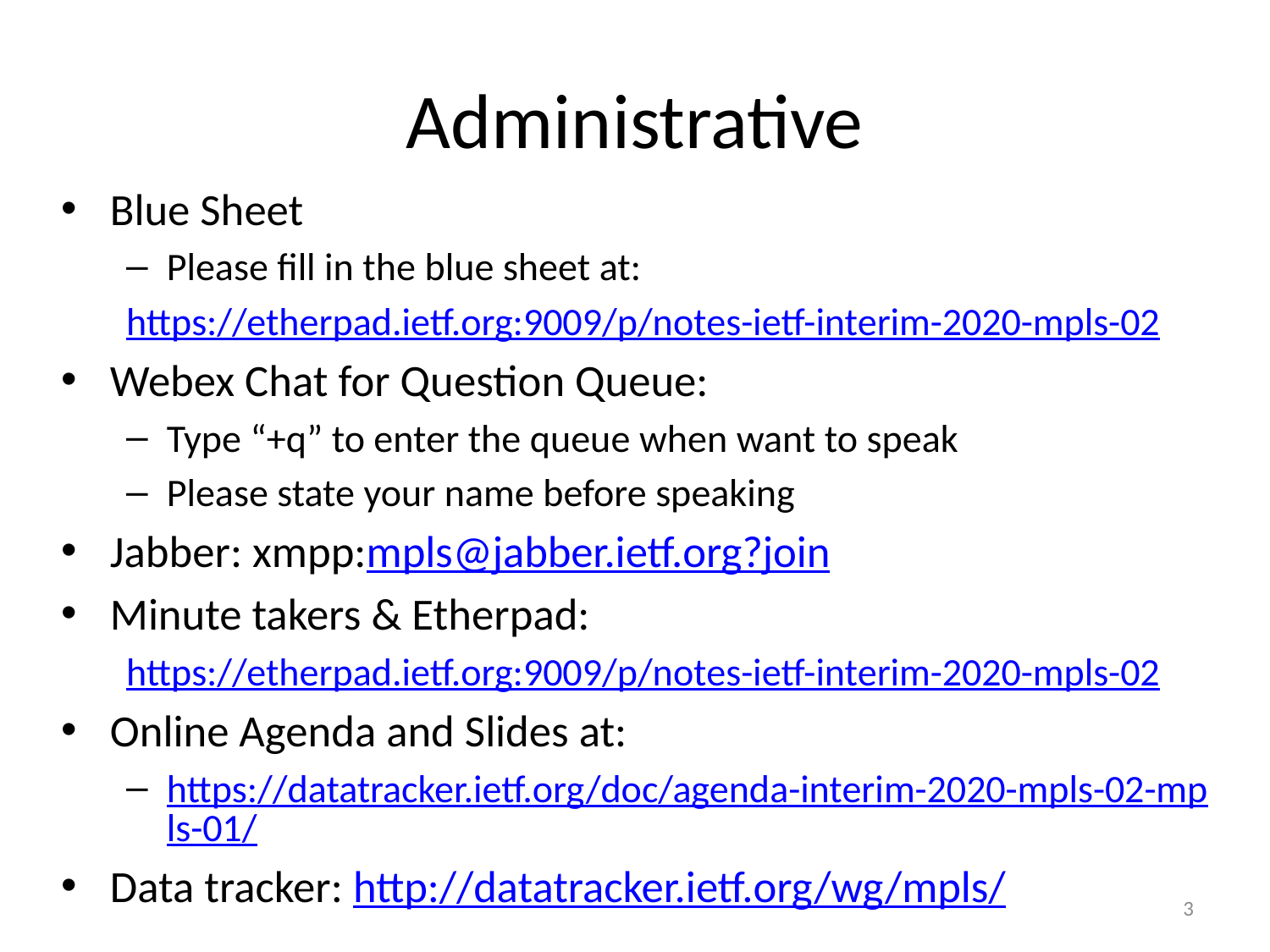

# Administrative
Blue Sheet
Please fill in the blue sheet at:
https://etherpad.ietf.org:9009/p/notes-ietf-interim-2020-mpls-02
Webex Chat for Question Queue:
Type “+q” to enter the queue when want to speak
Please state your name before speaking
Jabber: xmpp:mpls@jabber.ietf.org?join
Minute takers & Etherpad:
https://etherpad.ietf.org:9009/p/notes-ietf-interim-2020-mpls-02
Online Agenda and Slides at:
https://datatracker.ietf.org/doc/agenda-interim-2020-mpls-02-mpls-01/
Data tracker: http://datatracker.ietf.org/wg/mpls/
3